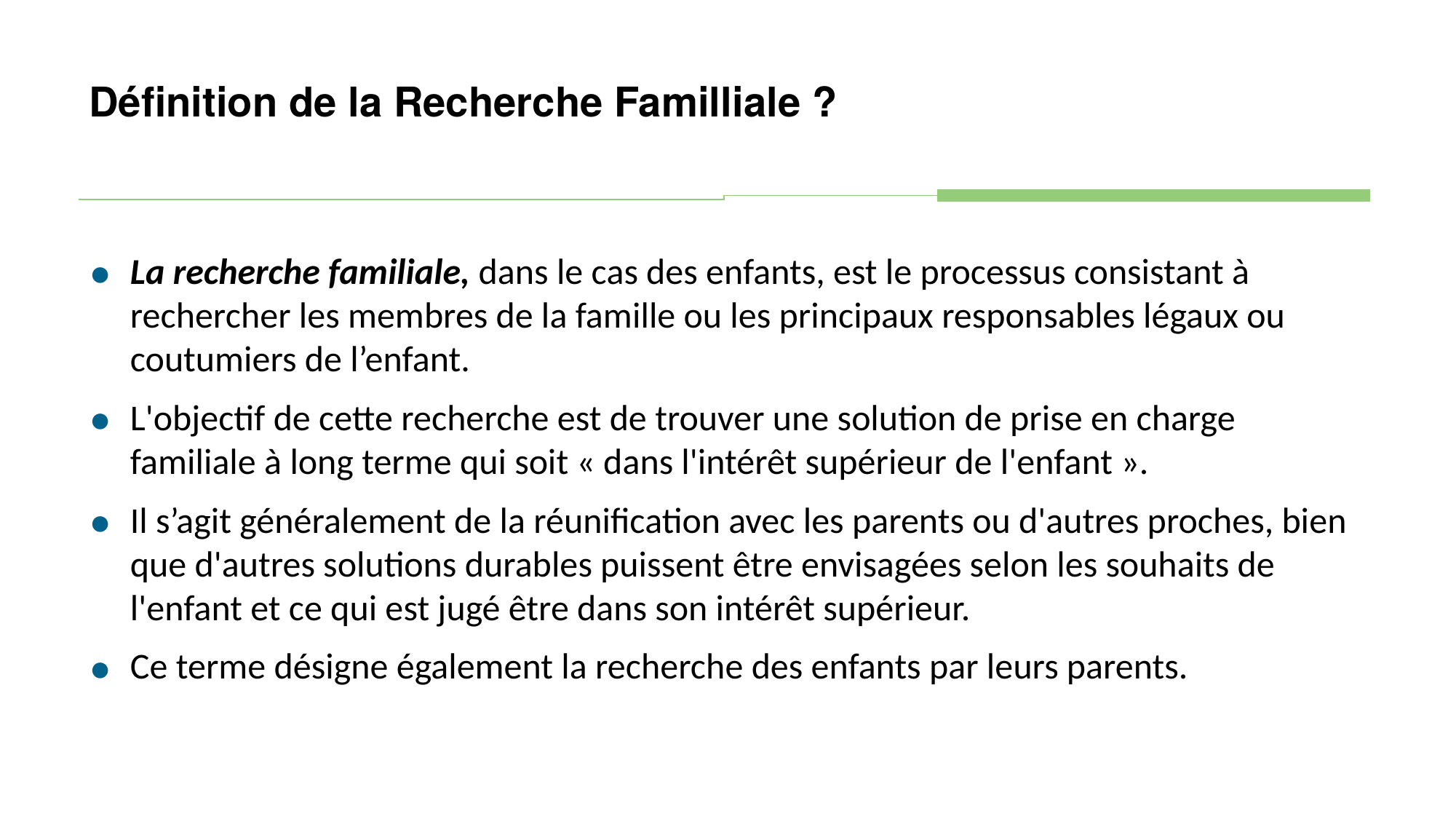

Définition de la Recherche Familliale ?
La recherche familiale, dans le cas des enfants, est le processus consistant à rechercher les membres de la famille ou les principaux responsables légaux ou coutumiers de l’enfant.
L'objectif de cette recherche est de trouver une solution de prise en charge familiale à long terme qui soit « dans l'intérêt supérieur de l'enfant ».
Il s’agit généralement de la réunification avec les parents ou d'autres proches, bien que d'autres solutions durables puissent être envisagées selon les souhaits de l'enfant et ce qui est jugé être dans son intérêt supérieur.
Ce terme désigne également la recherche des enfants par leurs parents.